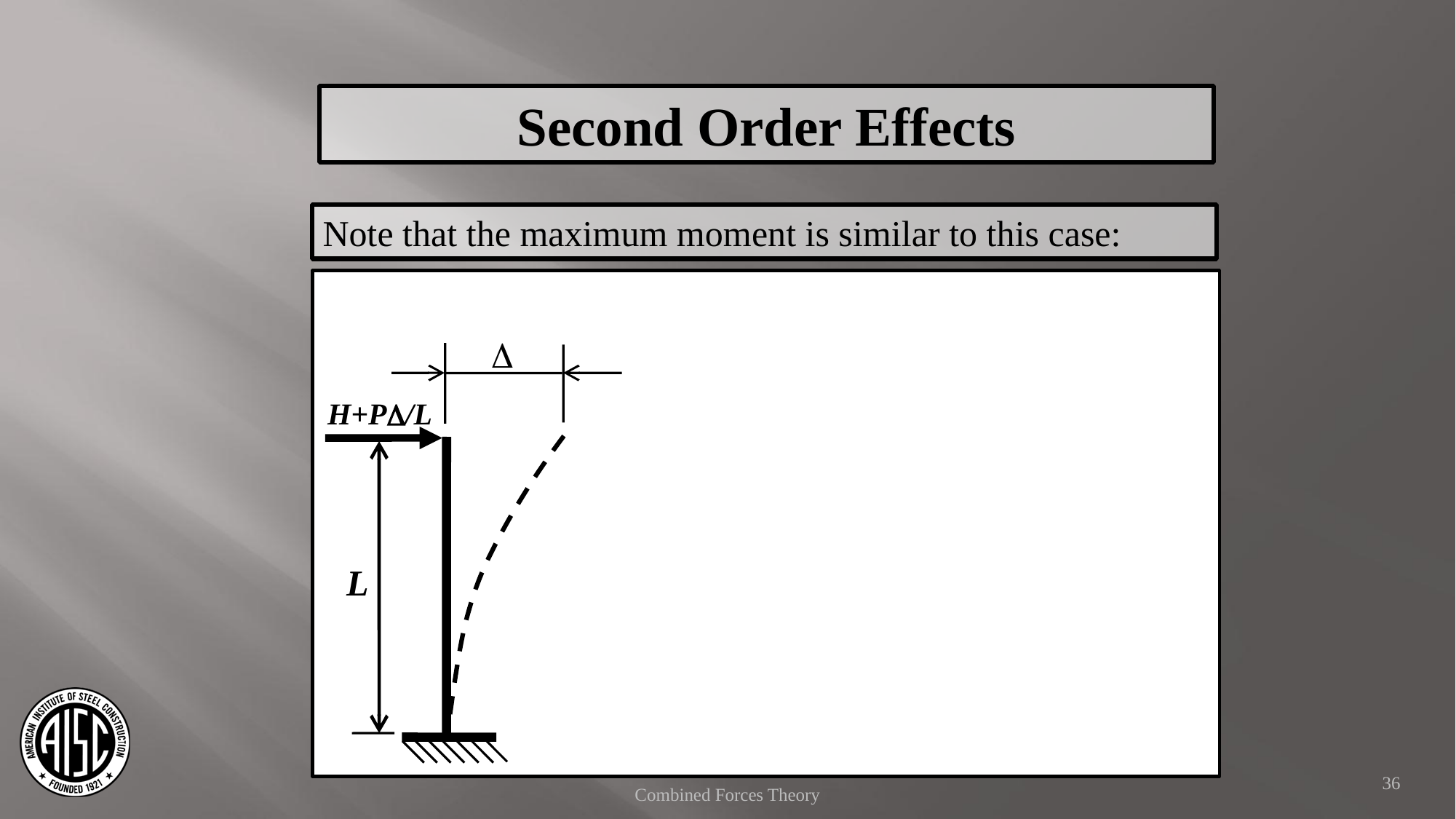

Second Order Effects
Note that the maximum moment is similar to this case:

Δ

H+PΔ/L

L

36
Combined Forces Theory